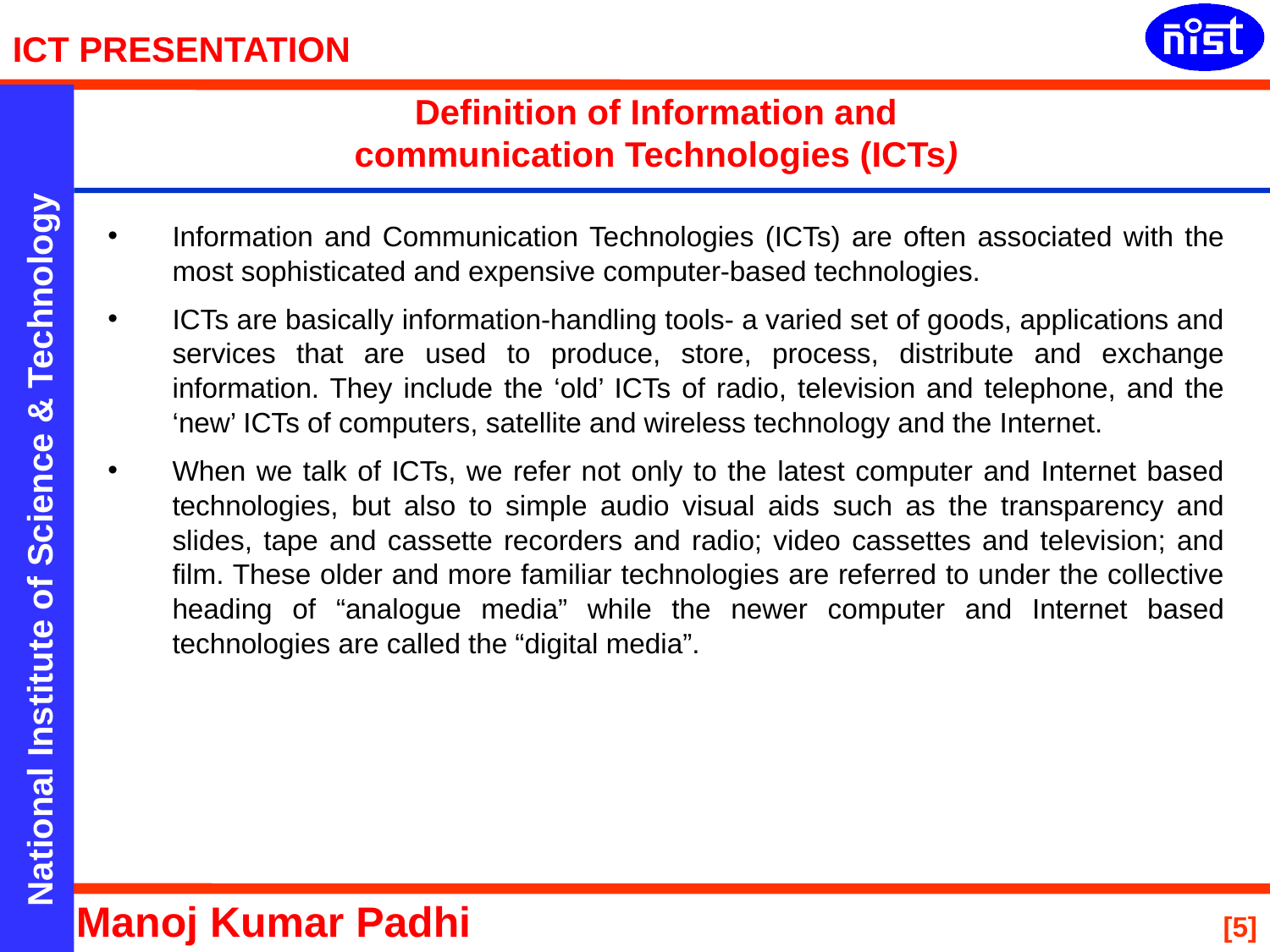

# Definition of Information and communication Technologies (ICTs)

Information and Communication Technologies (ICTs) are often associated with the most sophisticated and expensive computer-based technologies.
ICTs are basically information-handling tools- a varied set of goods, applications and services that are used to produce, store, process, distribute and exchange information. They include the ‘old’ ICTs of radio, television and telephone, and the ‘new’ ICTs of computers, satellite and wireless technology and the Internet.
When we talk of ICTs, we refer not only to the latest computer and Internet based technologies, but also to simple audio visual aids such as the transparency and slides, tape and cassette recorders and radio; video cassettes and television; and film. These older and more familiar technologies are referred to under the collective heading of “analogue media” while the newer computer and Internet based technologies are called the “digital media”.